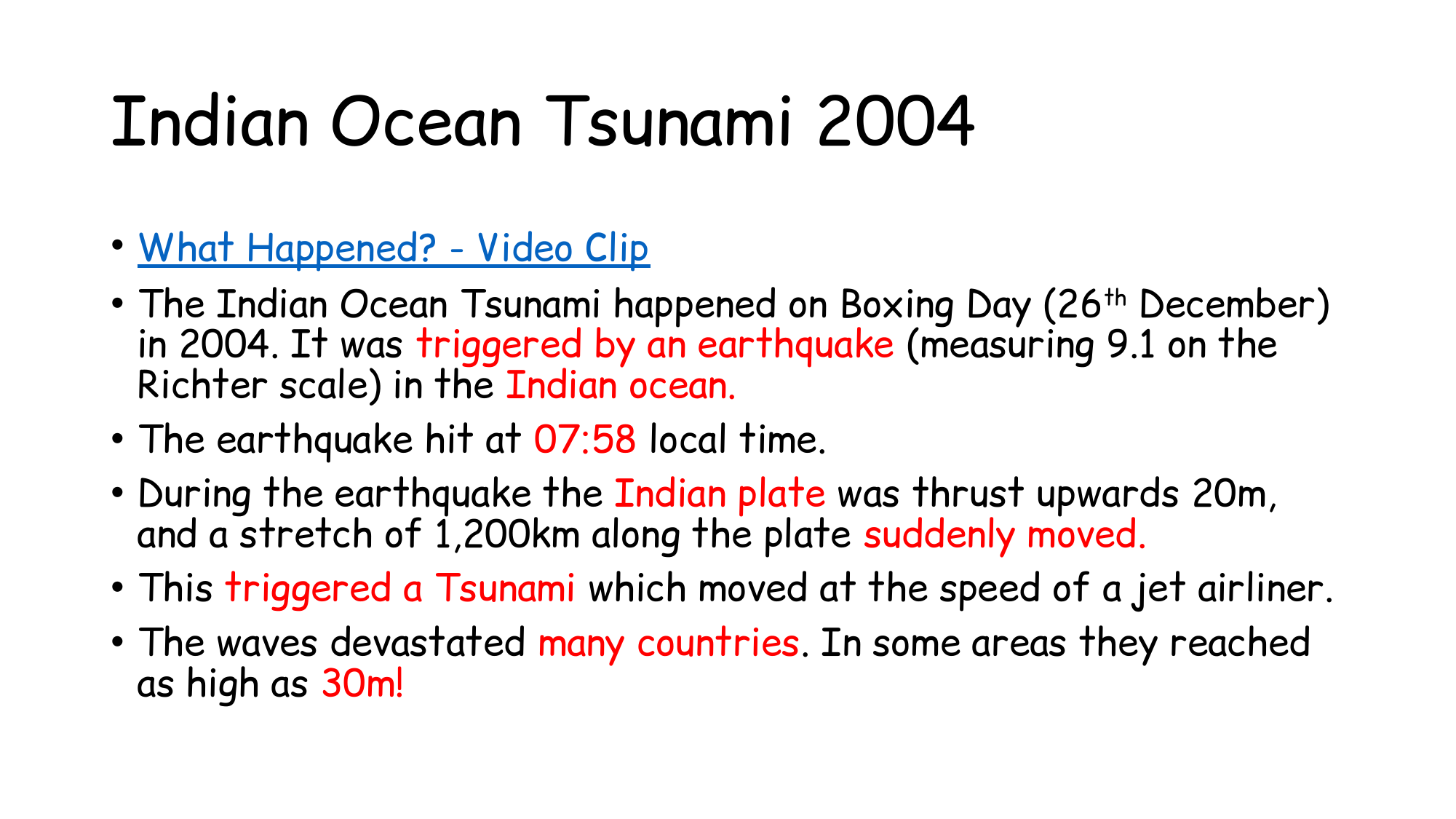

# Indian Ocean Tsunami 2004
What Happened? - Video Clip
The Indian Ocean Tsunami happened on Boxing Day (26th December) in 2004. It was triggered by an earthquake (measuring 9.1 on the Richter scale) in the Indian ocean.
The earthquake hit at 07:58 local time.
During the earthquake the Indian plate was thrust upwards 20m, and a stretch of 1,200km along the plate suddenly moved.
This triggered a Tsunami which moved at the speed of a jet airliner.
The waves devastated many countries. In some areas they reached as high as 30m!